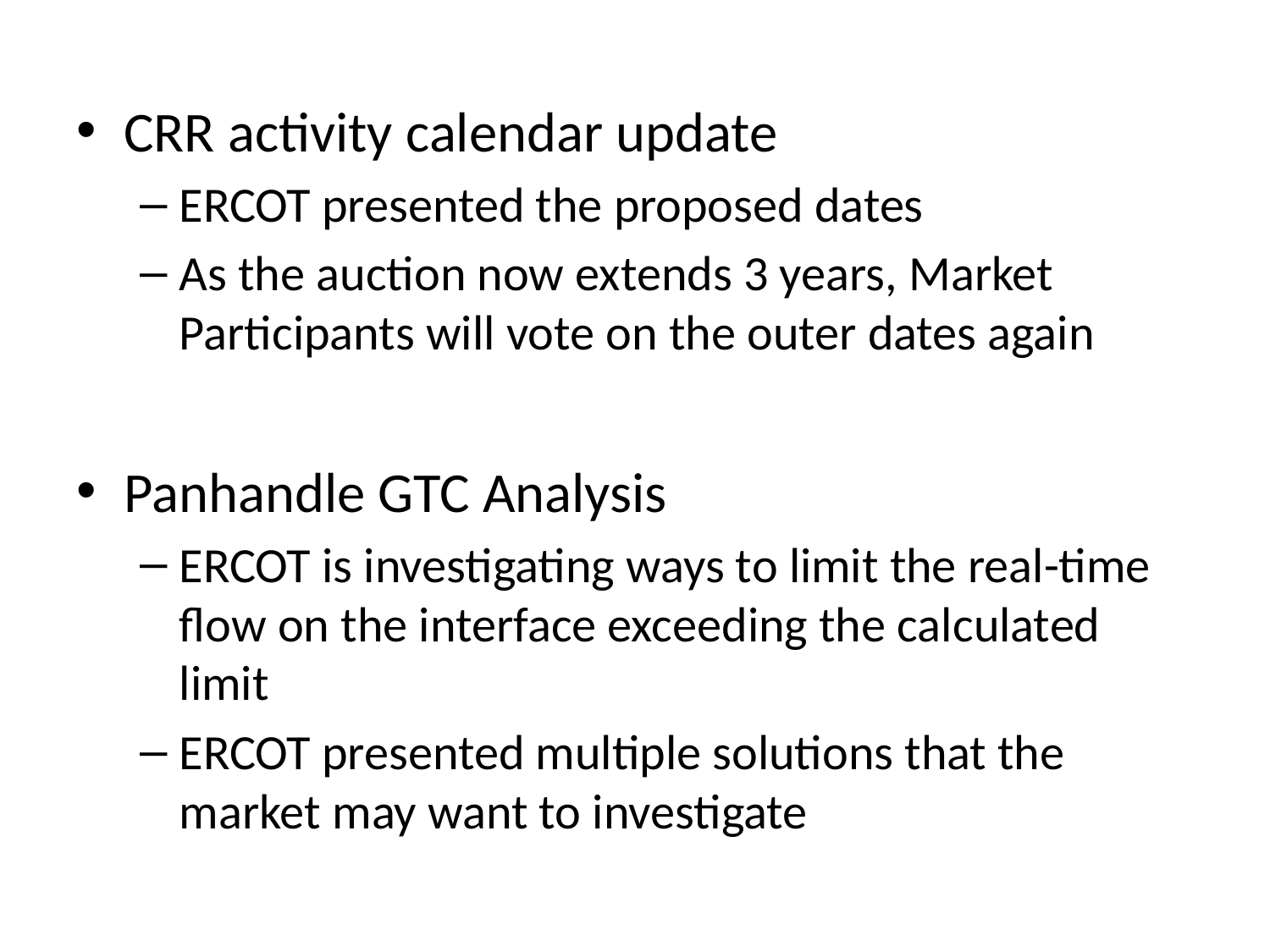

CRR activity calendar update
ERCOT presented the proposed dates
As the auction now extends 3 years, Market Participants will vote on the outer dates again

Panhandle GTC Analysis
ERCOT is investigating ways to limit the real-time flow on the interface exceeding the calculated limit
ERCOT presented multiple solutions that the market may want to investigate